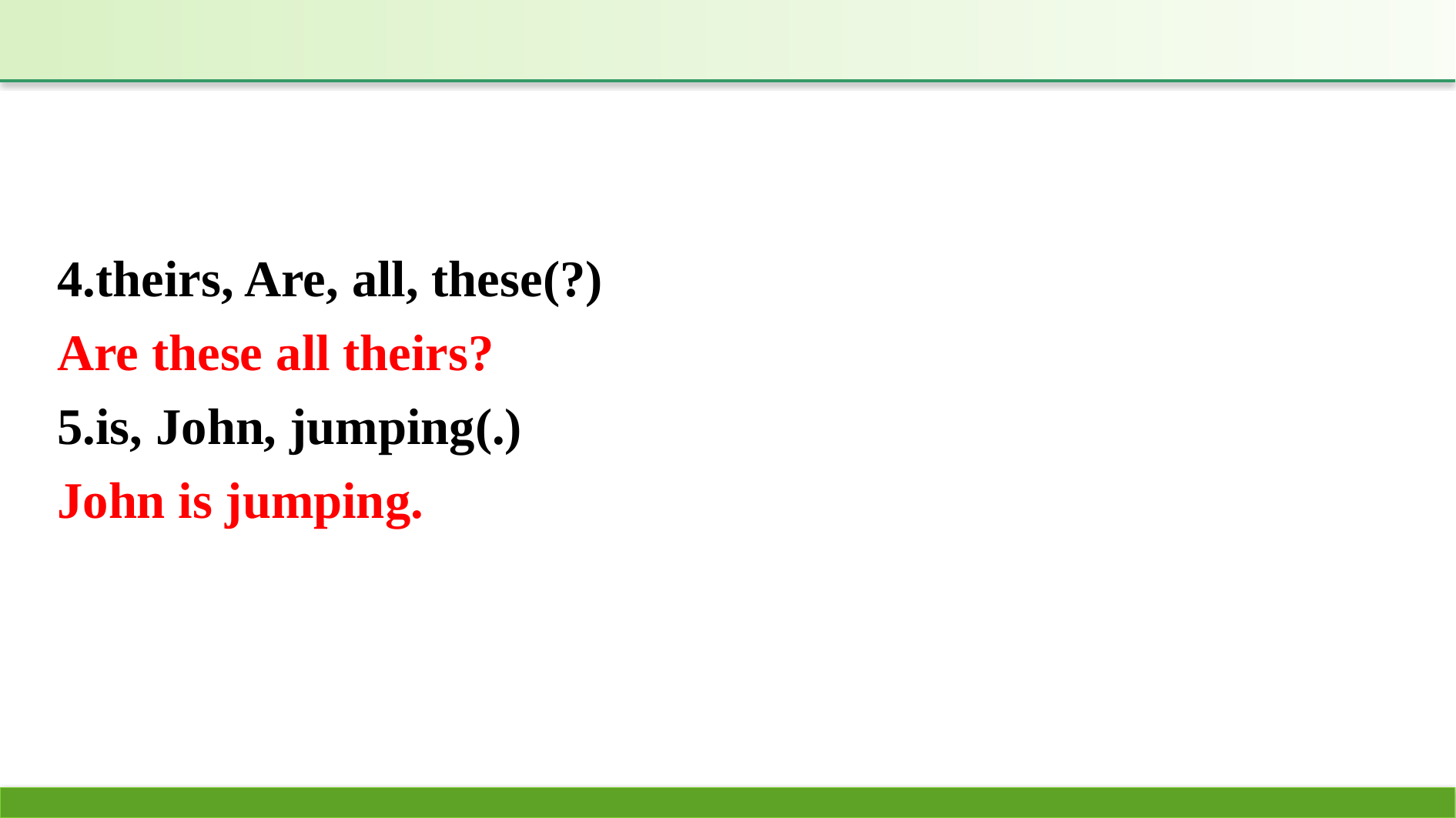

4.theirs, Are, all, these(?)

5.is, John, jumping(.)
Are these all theirs?

John is jumping.